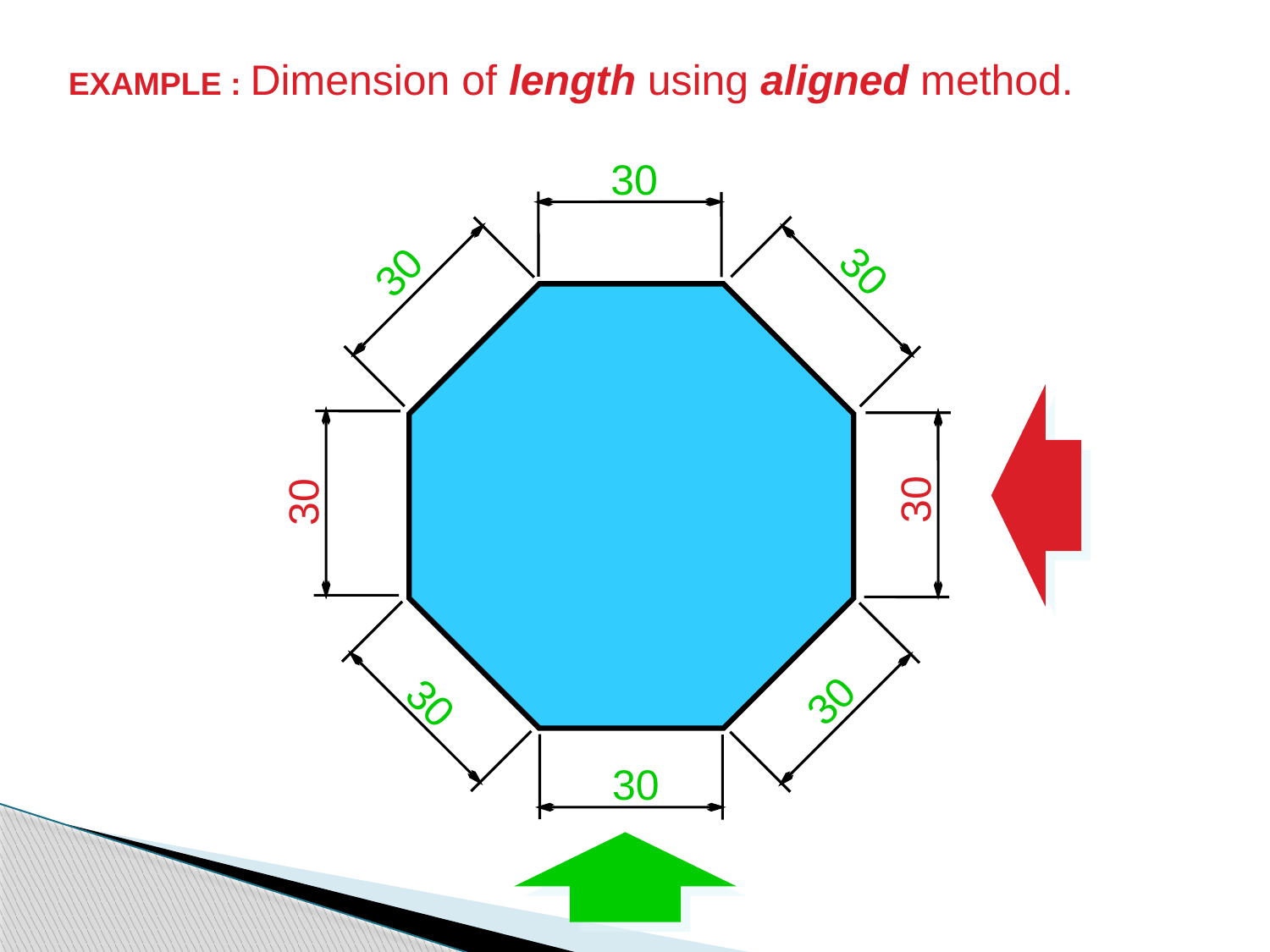

EXAMPLE : Dimension of length using aligned method.
30

30

30

30

30

30

30

30